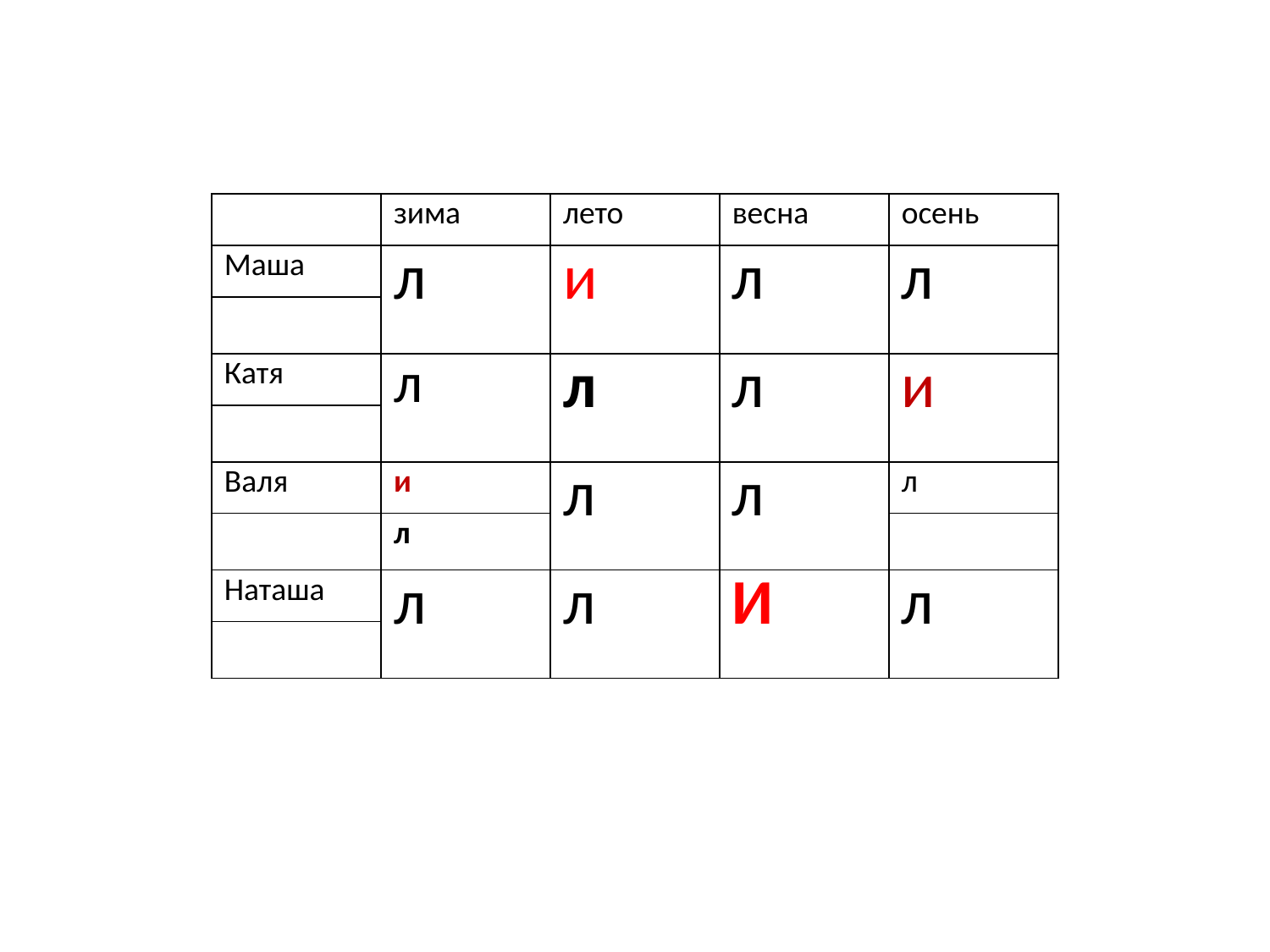

|  | зима | лето | весна | осень |
| --- | --- | --- | --- | --- |
| Маша | л | и | л | л |
|  |  |  |  |  |
| Катя | л | л | л | и |
|  |  |  |  |  |
| Валя | и | л | л | л |
|  | л |  |  |  |
| Наташа | л | л | И | л |
|  |  |  |  |  |